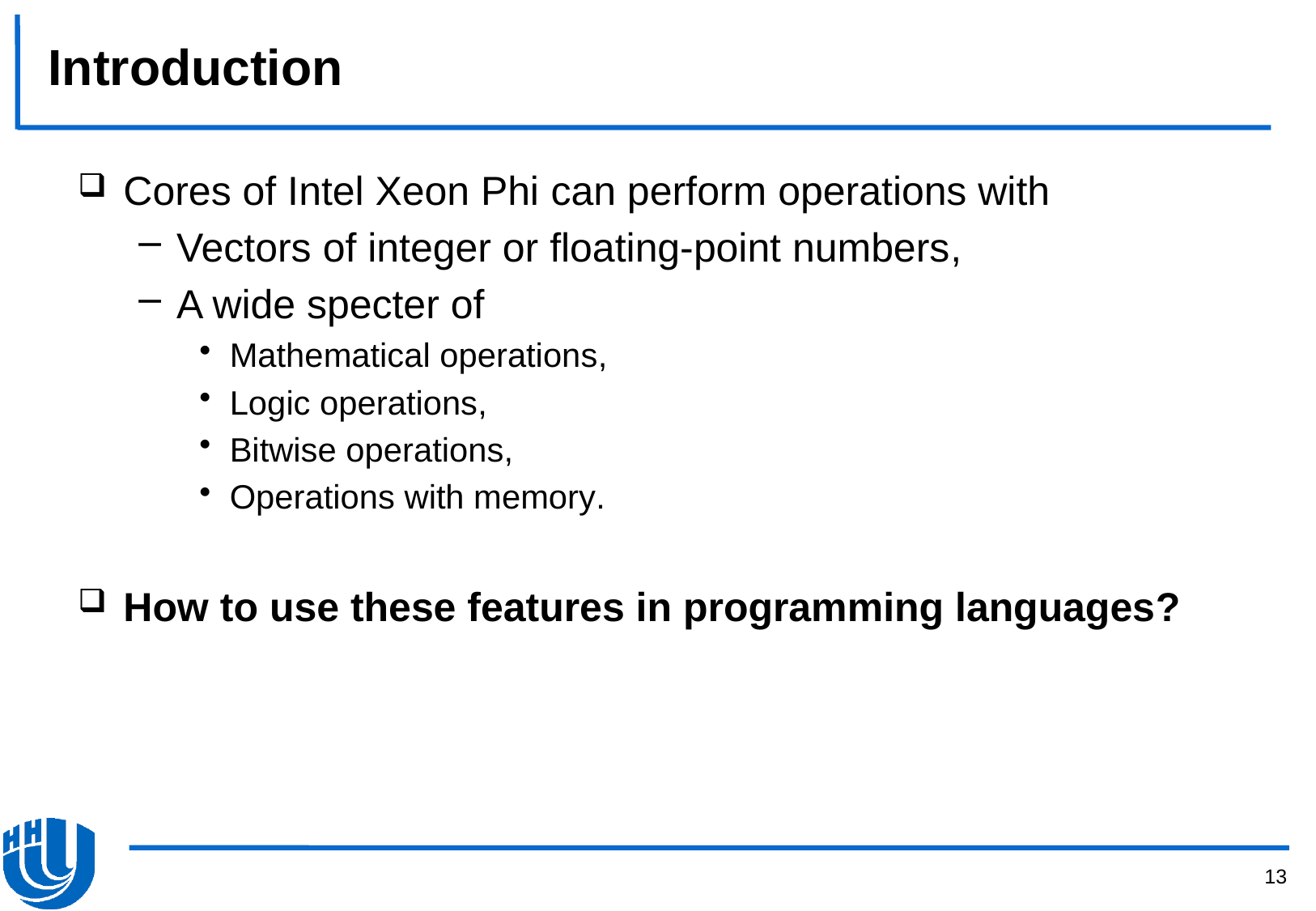

# Introduction
Cores of Intel Xeon Phi can perform operations with
Vectors of integer or floating-point numbers,
A wide specter of
Mathematical operations,
Logic operations,
Bitwise operations,
Operations with memory.

How to use these features in programming languages?